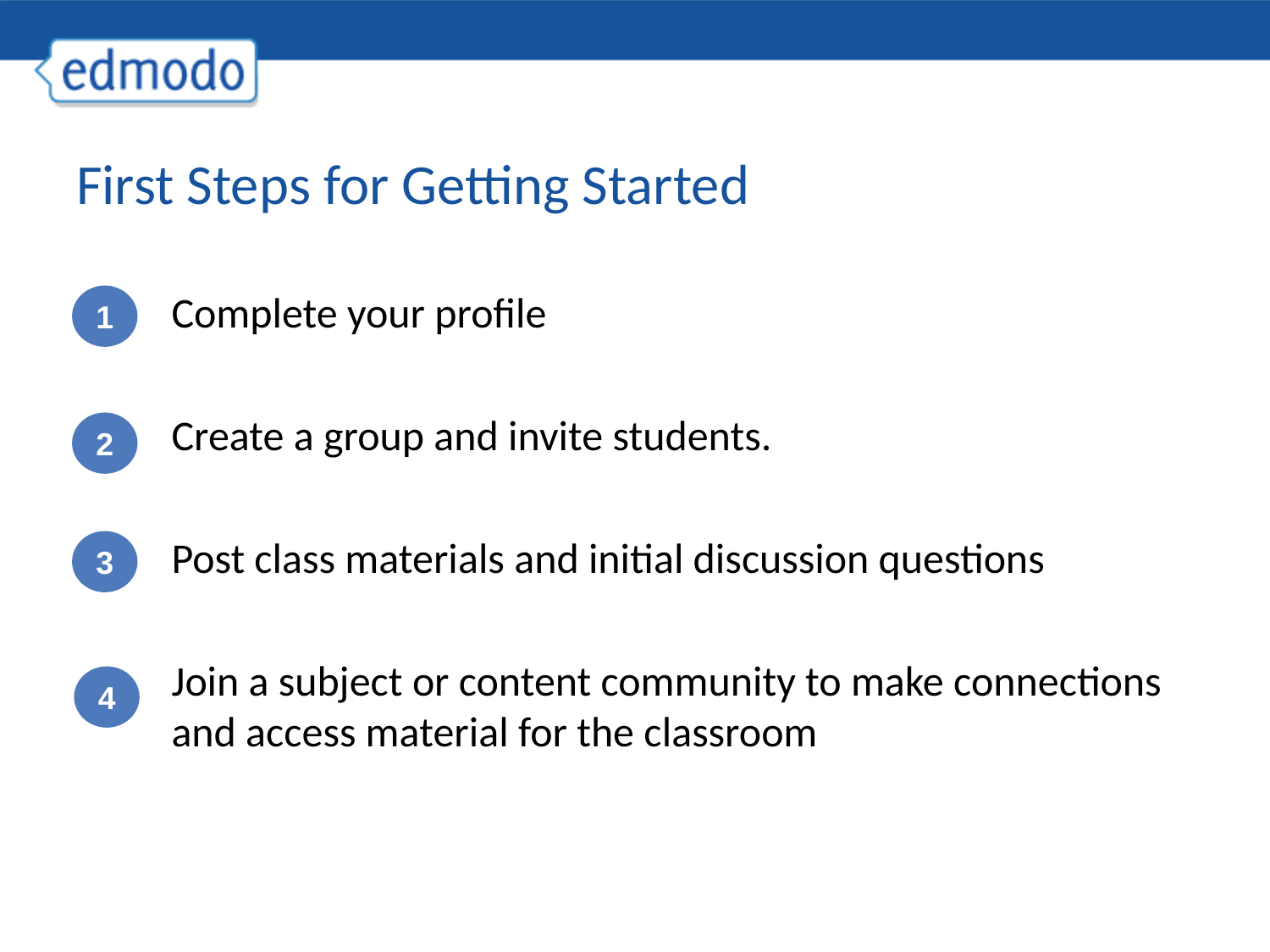

# First Steps for Getting Started
Complete your profile

Create a group and invite students.

Post class materials and initial discussion questions

Join a subject or content community to make connections and access material for the classroom

1
2
3
4